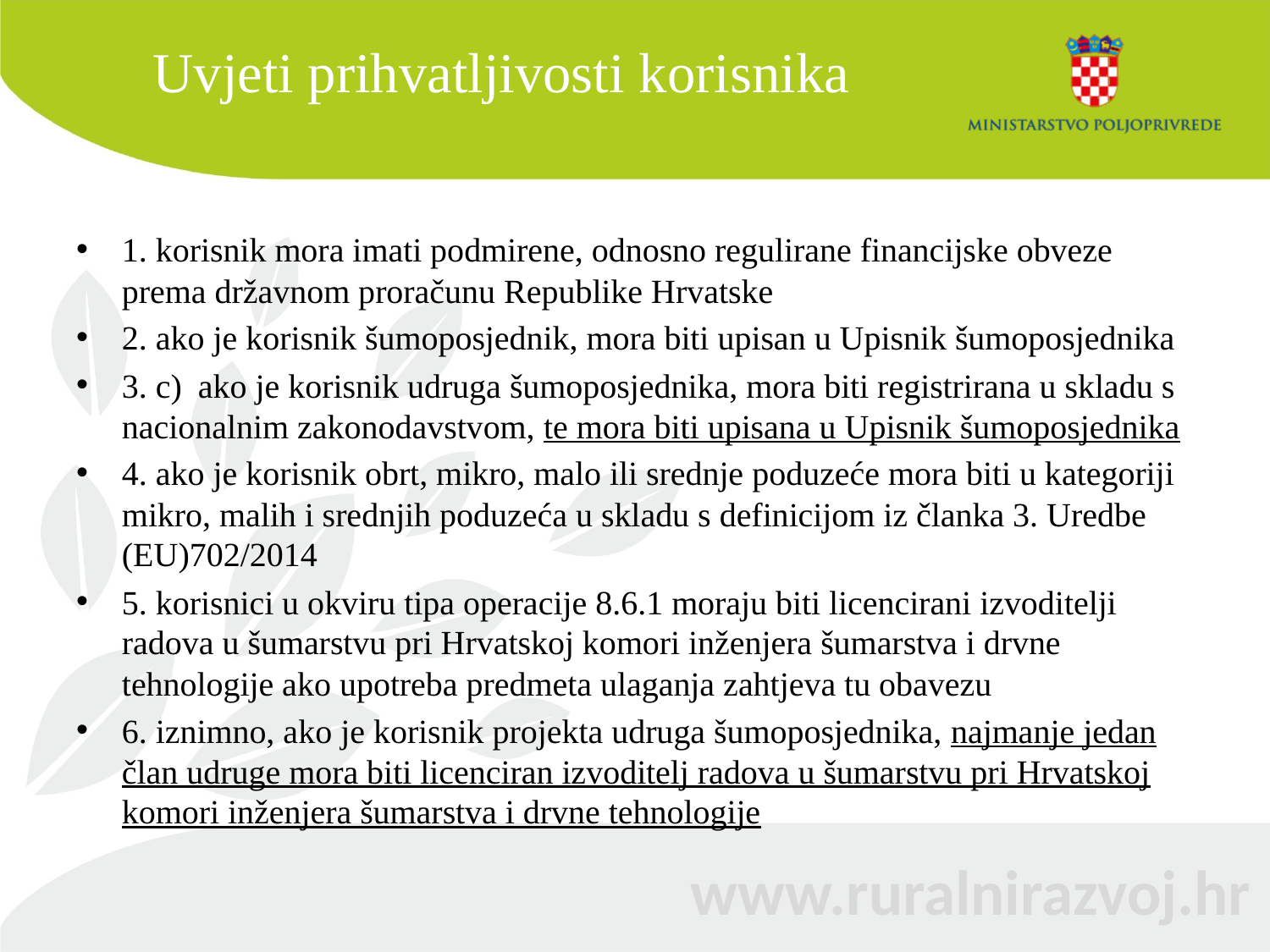

# Uvjeti prihvatljivosti korisnika
1. korisnik mora imati podmirene, odnosno regulirane financijske obveze prema državnom proračunu Republike Hrvatske
2. ako je korisnik šumoposjednik, mora biti upisan u Upisnik šumoposjednika
3. c)	ako je korisnik udruga šumoposjednika, mora biti registrirana u skladu s nacionalnim zakonodavstvom, te mora biti upisana u Upisnik šumoposjednika
4. ako je korisnik obrt, mikro, malo ili srednje poduzeće mora biti u kategoriji mikro, malih i srednjih poduzeća u skladu s definicijom iz članka 3. Uredbe (EU)702/2014
5. korisnici u okviru tipa operacije 8.6.1 moraju biti licencirani izvoditelji radova u šumarstvu pri Hrvatskoj komori inženjera šumarstva i drvne tehnologije ako upotreba predmeta ulaganja zahtjeva tu obavezu
6. iznimno, ako je korisnik projekta udruga šumoposjednika, najmanje jedan član udruge mora biti licenciran izvoditelj radova u šumarstvu pri Hrvatskoj komori inženjera šumarstva i drvne tehnologije